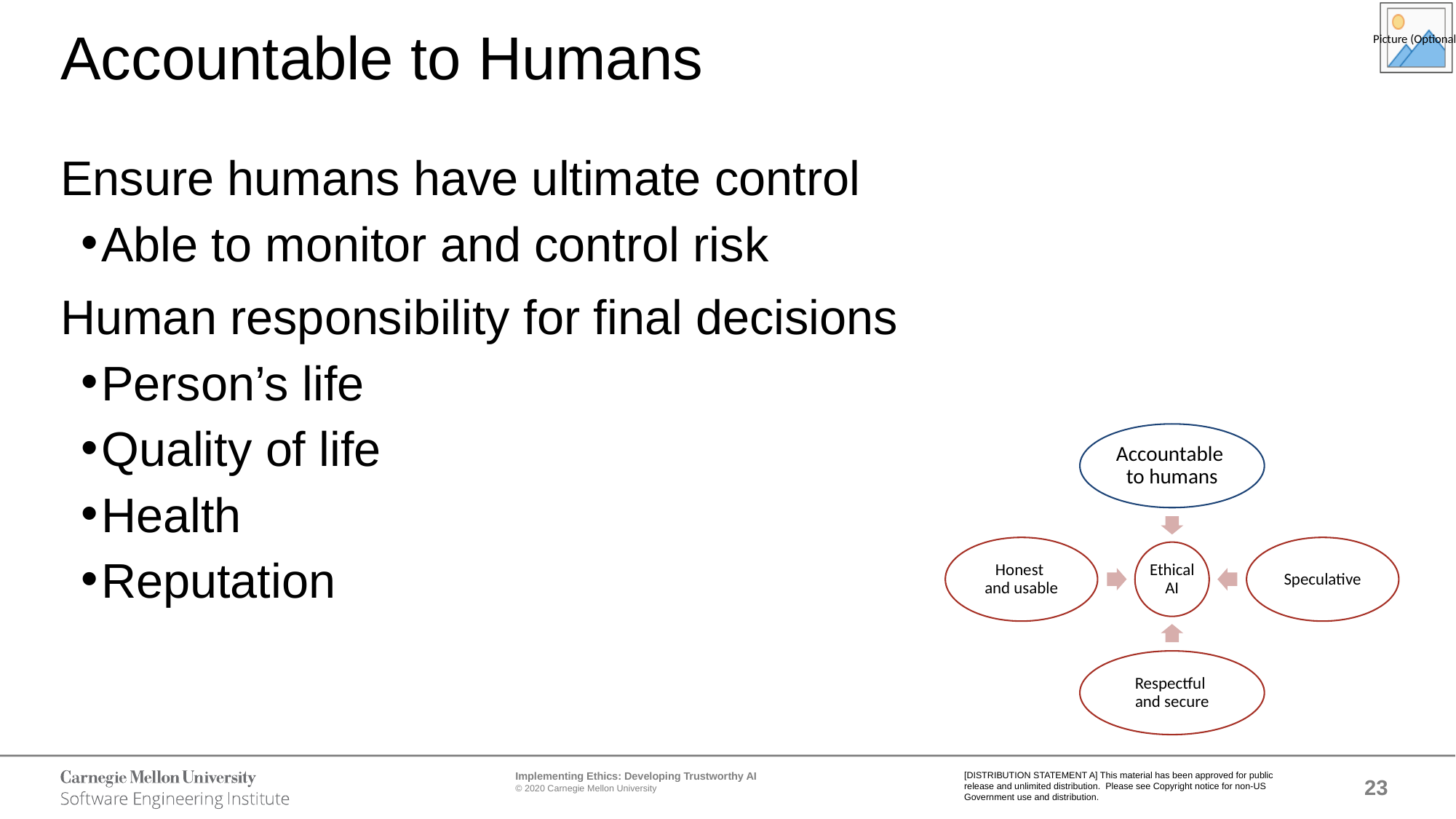

# Accountable to Humans
Ensure humans have ultimate control
Able to monitor and control risk
Human responsibility for final decisions
Person’s life
Quality of life
Health
Reputation
Ethical AI

Accountable
to humans

Speculative

Respectful
and secure

Honest
and usable